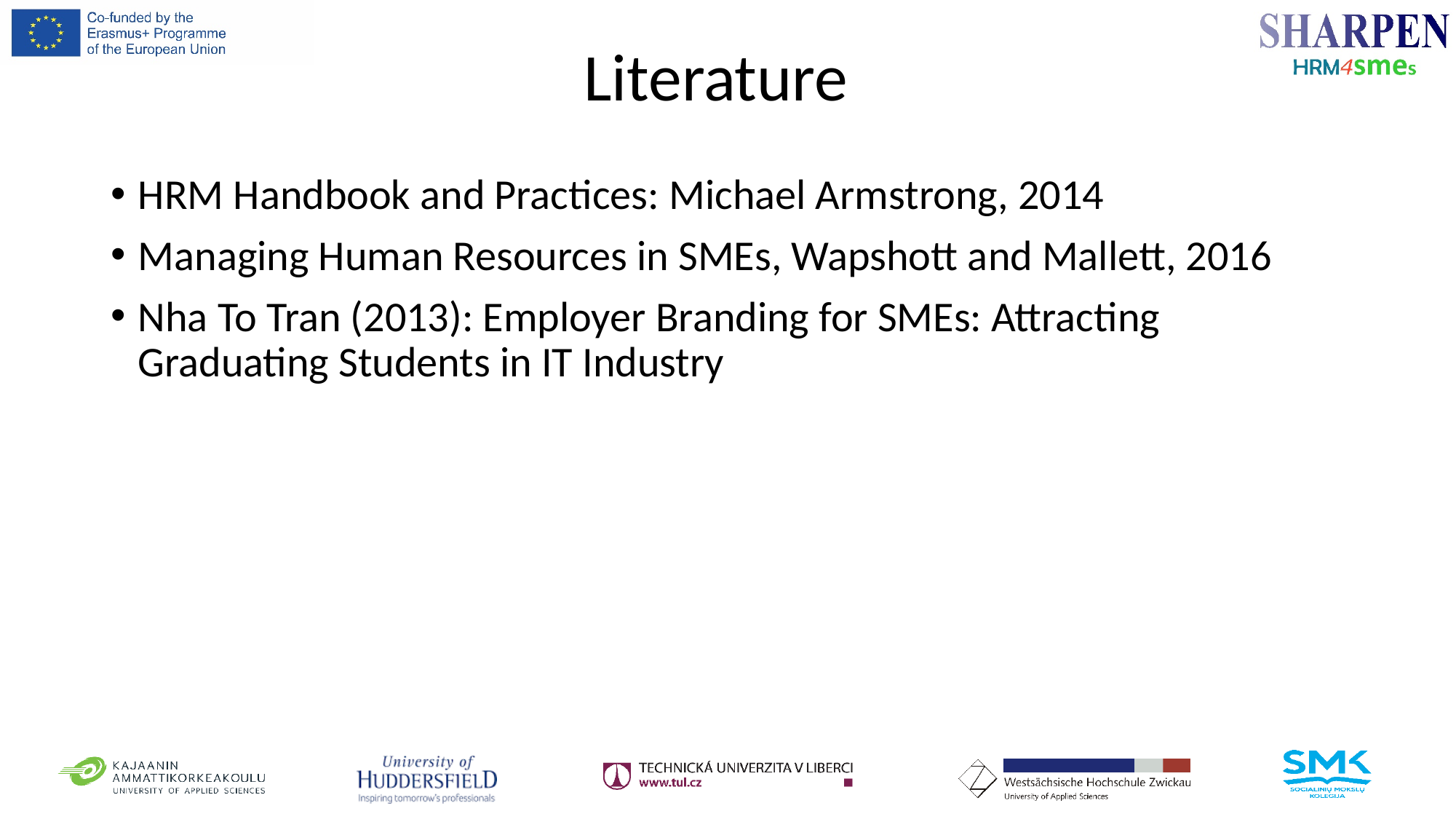

# Literature
HRM Handbook and Practices: Michael Armstrong, 2014
Managing Human Resources in SMEs, Wapshott and Mallett, 2016
Nha To Tran (2013): Employer Branding for SMEs: Attracting Graduating Students in IT Industry